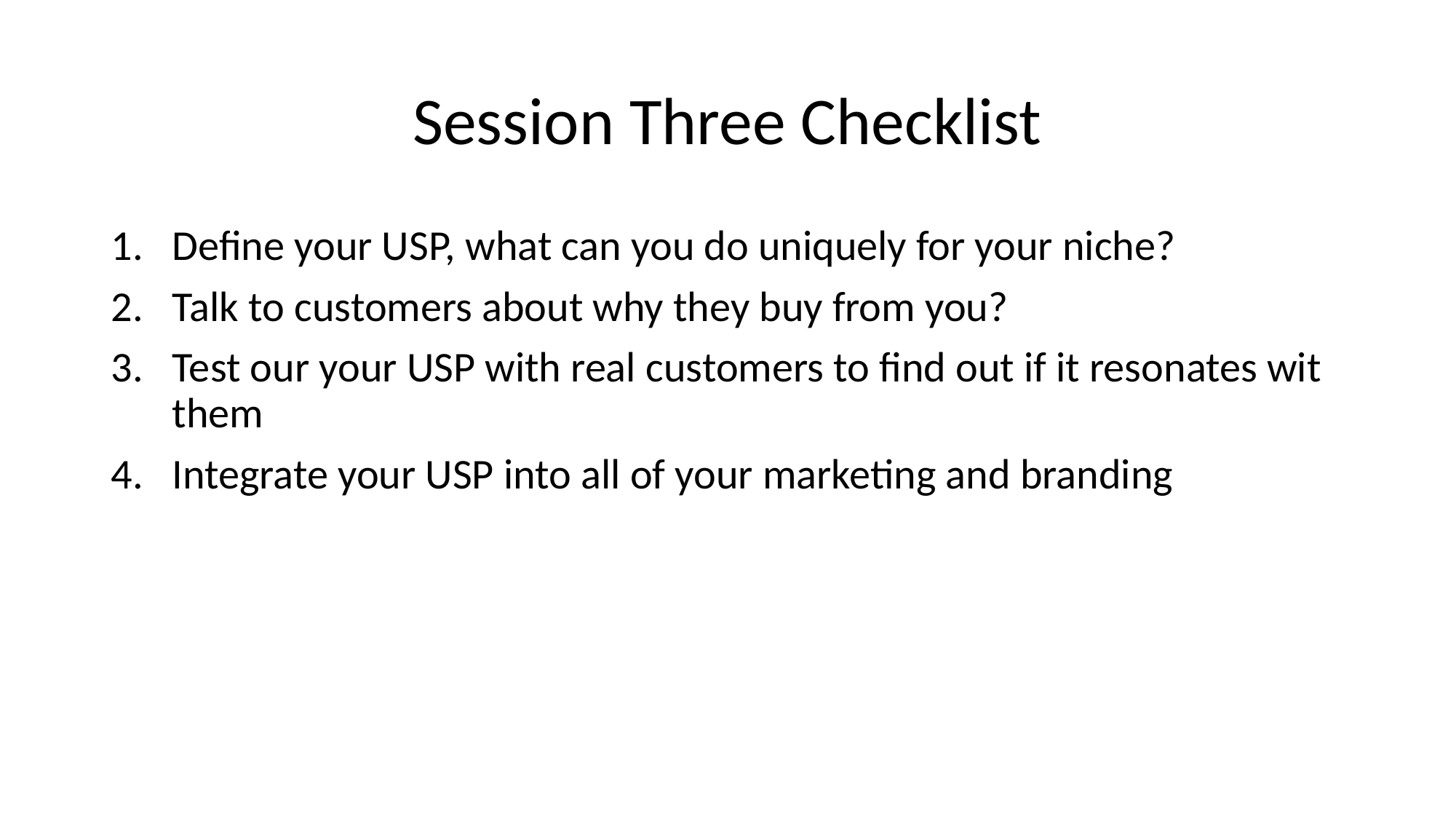

# Session Three Checklist
Define your USP, what can you do uniquely for your niche?
Talk to customers about why they buy from you?
Test our your USP with real customers to find out if it resonates wit them
Integrate your USP into all of your marketing and branding